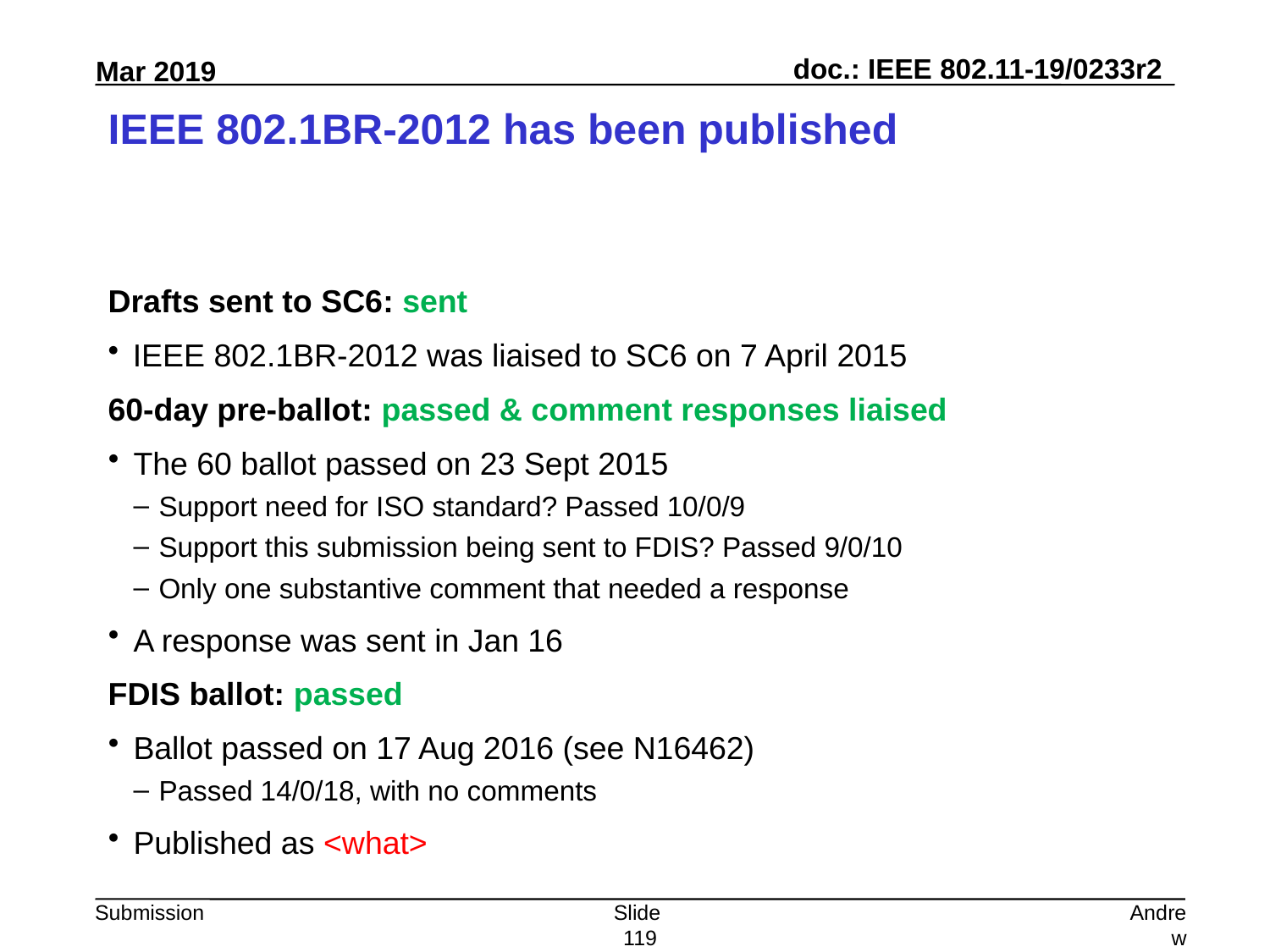

# IEEE 802.1BR-2012 has been published
Drafts sent to SC6: sent
IEEE 802.1BR-2012 was liaised to SC6 on 7 April 2015
60-day pre-ballot: passed & comment responses liaised
The 60 ballot passed on 23 Sept 2015
Support need for ISO standard? Passed 10/0/9
Support this submission being sent to FDIS? Passed 9/0/10
Only one substantive comment that needed a response
A response was sent in Jan 16
FDIS ballot: passed
Ballot passed on 17 Aug 2016 (see N16462)
Passed 14/0/18, with no comments
Published as <what>
Slide 119
Andrew Myles, Cisco